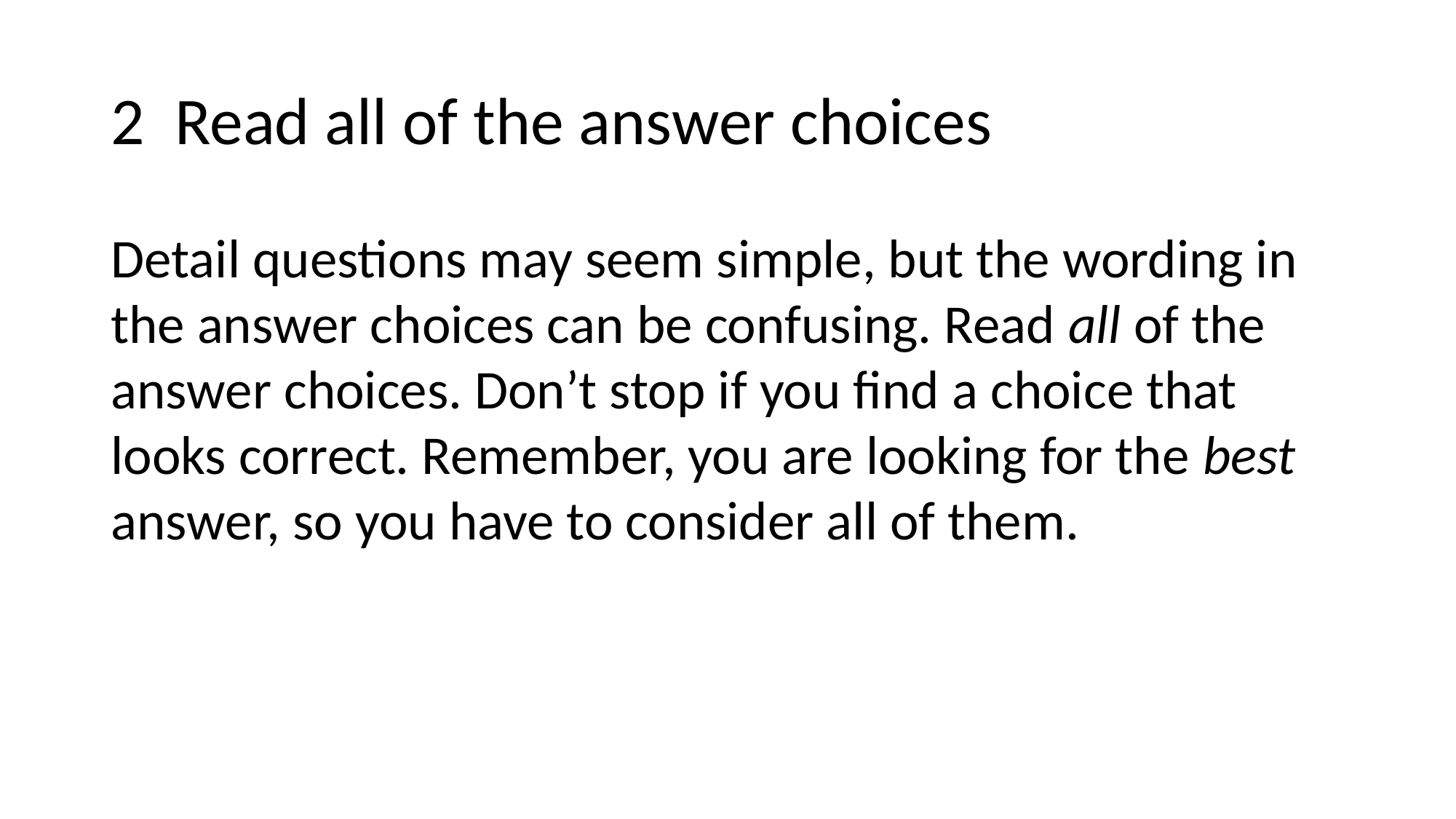

# 2  Read all of the answer choices
Detail questions may seem simple, but the wording in the answer choices can be confusing. Read all of the answer choices. Don’t stop if you find a choice that looks correct. Remember, you are looking for the best answer, so you have to consider all of them.